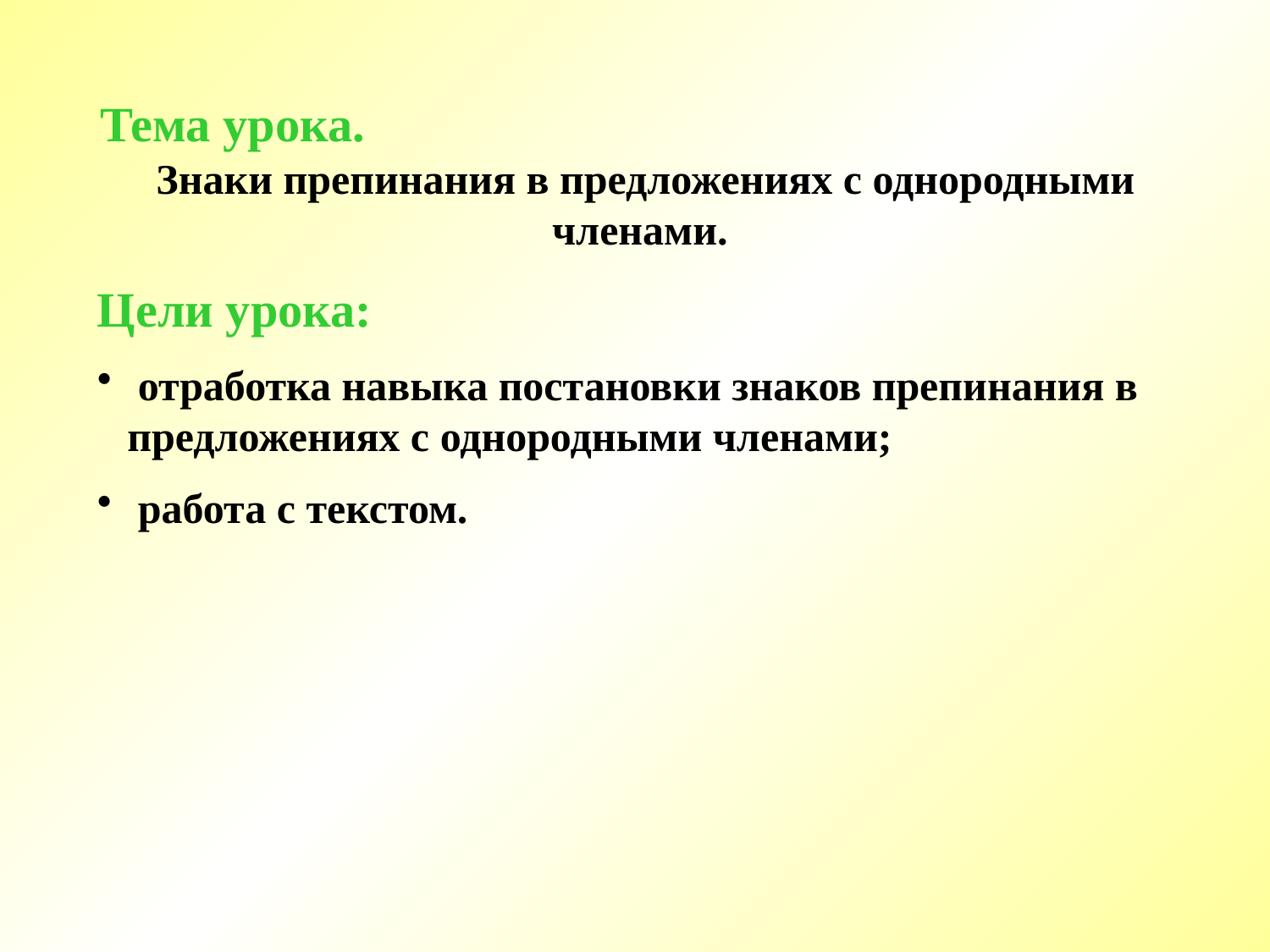

Тема урока.                                                                               Знаки препинания в предложениях с однородными членами.
Цели урока:
 отработка навыка постановки знаков препинания в предложениях с однородными членами;
 работа с текстом.